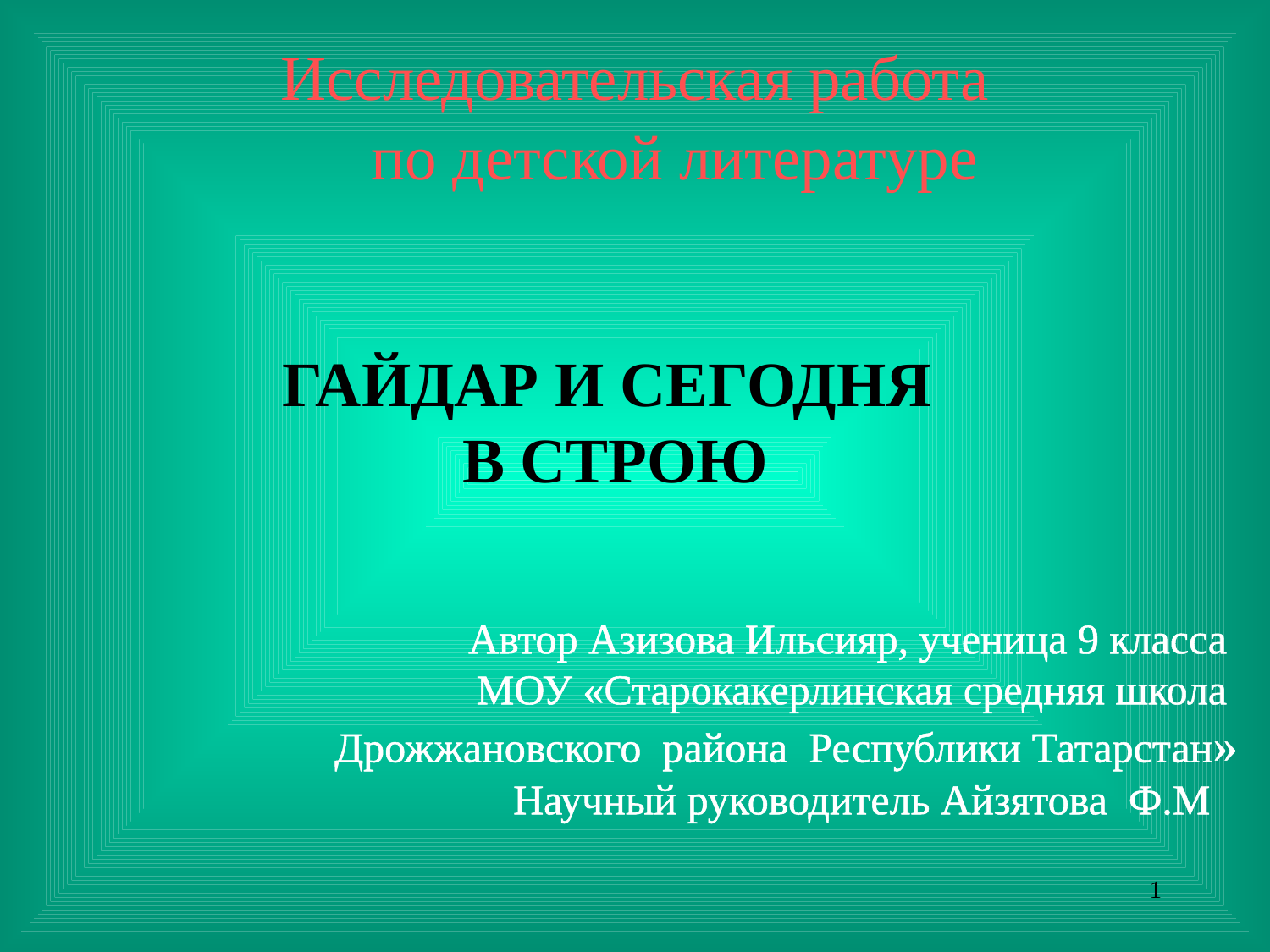

# Исследовательская работа по детской литературе

Гайдар и сегодня
В строю

Автор Азизова Ильсияр, ученица 9 класса
МОУ «Старокакерлинская средняя школа
Дрожжановского  района  Республики Татарстан»
                      Научный руководитель Айзятова  Ф.М
1